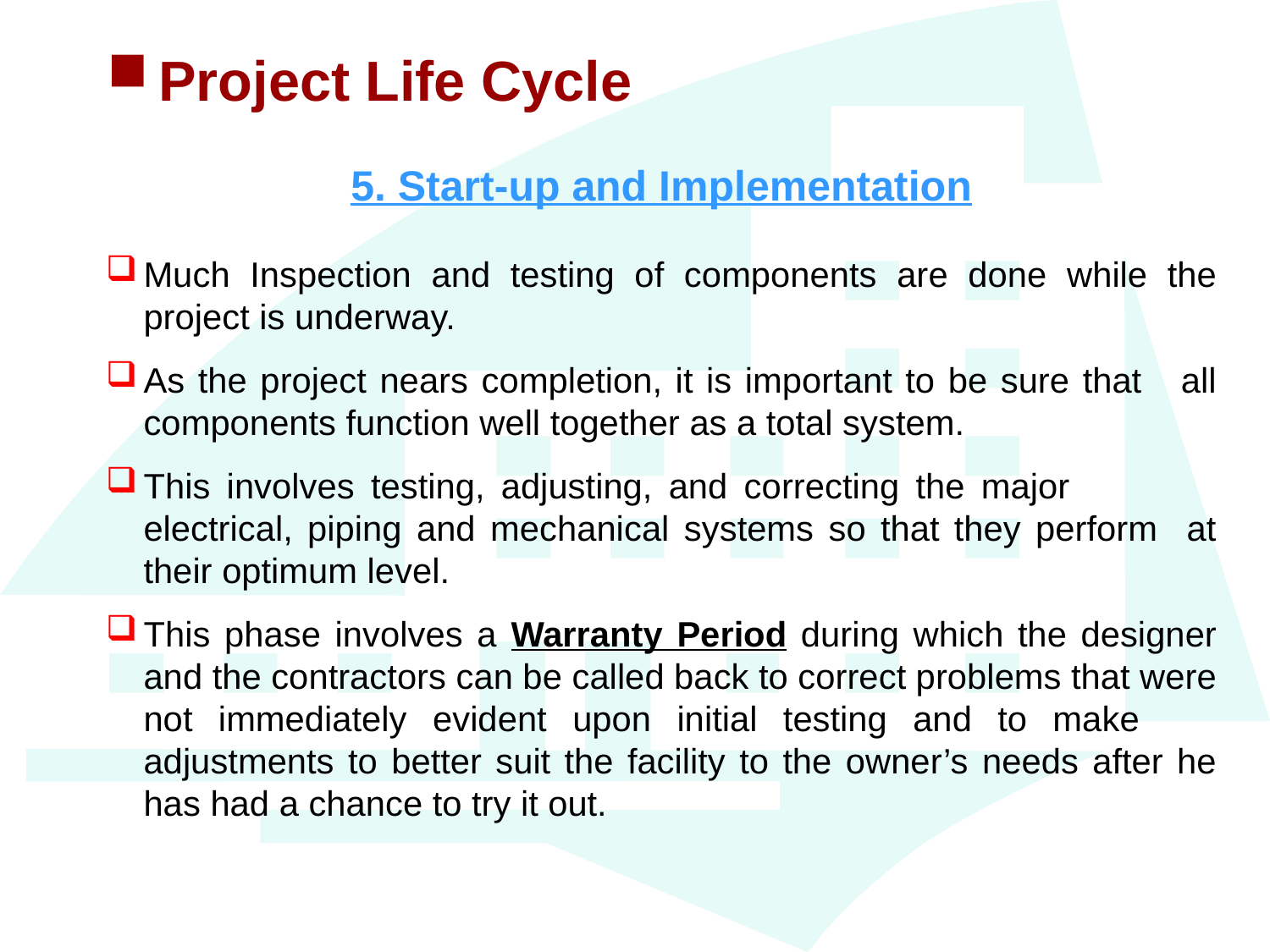

Project Life Cycle
5. Start-up and Implementation

Much Inspection and testing of components are done while the project is underway.

As the project nears completion, it is important to be sure that   all components function well together as a total system.

This involves testing, adjusting, and correcting the major          electrical, piping and mechanical systems so that they perform  at their optimum level.

This phase involves a Warranty Period during which the designer and the contractors can be called back to correct problems that were not immediately evident upon initial testing and to make    adjustments to better suit the facility to the owner’s needs after he has had a chance to try it out.

16